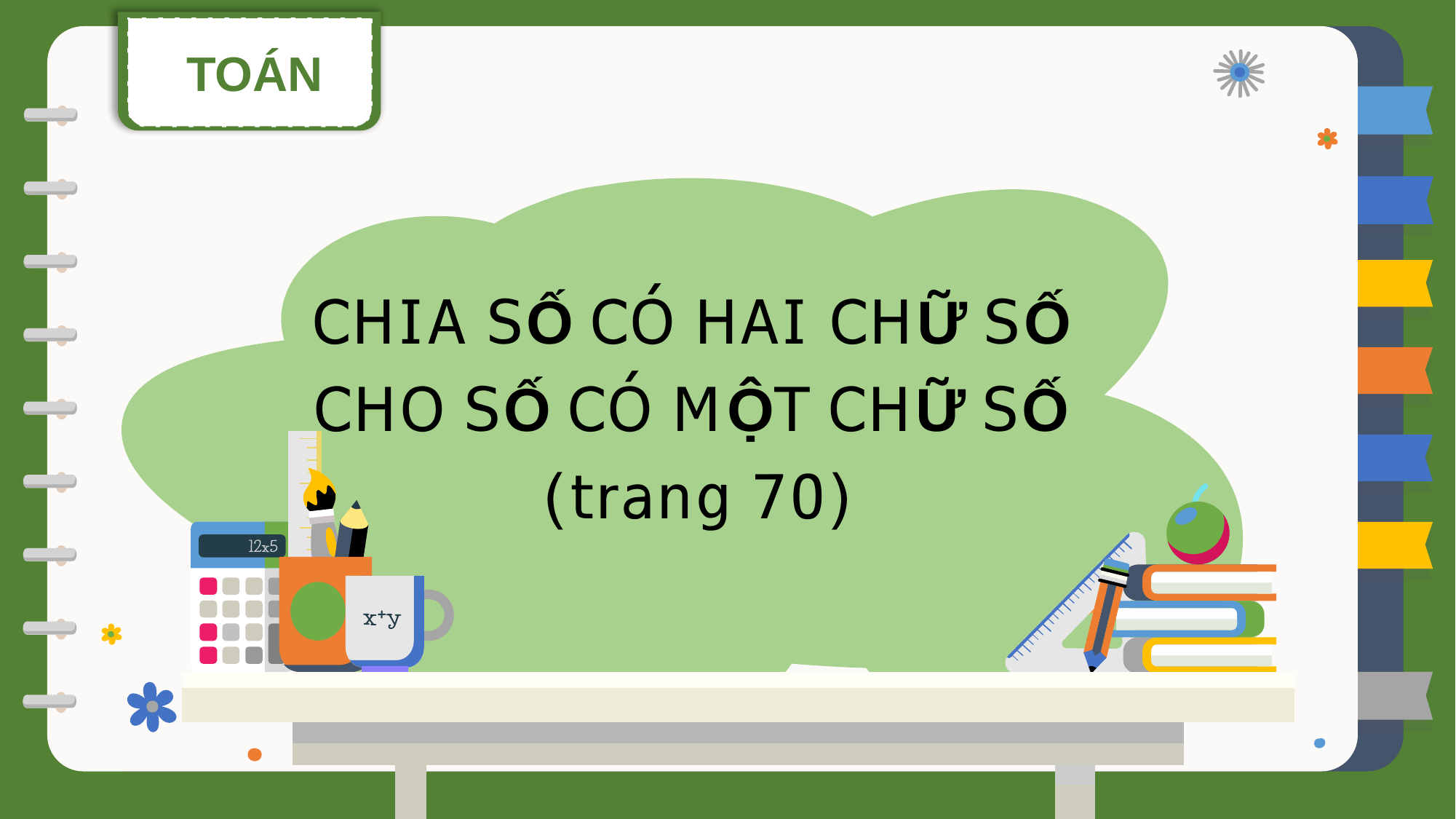

TOÁN
CHIA SỐ CÓ HAI CHỮ SỐ
CHO SỐ CÓ MỘT CHỮ SỐ
(trang 70)